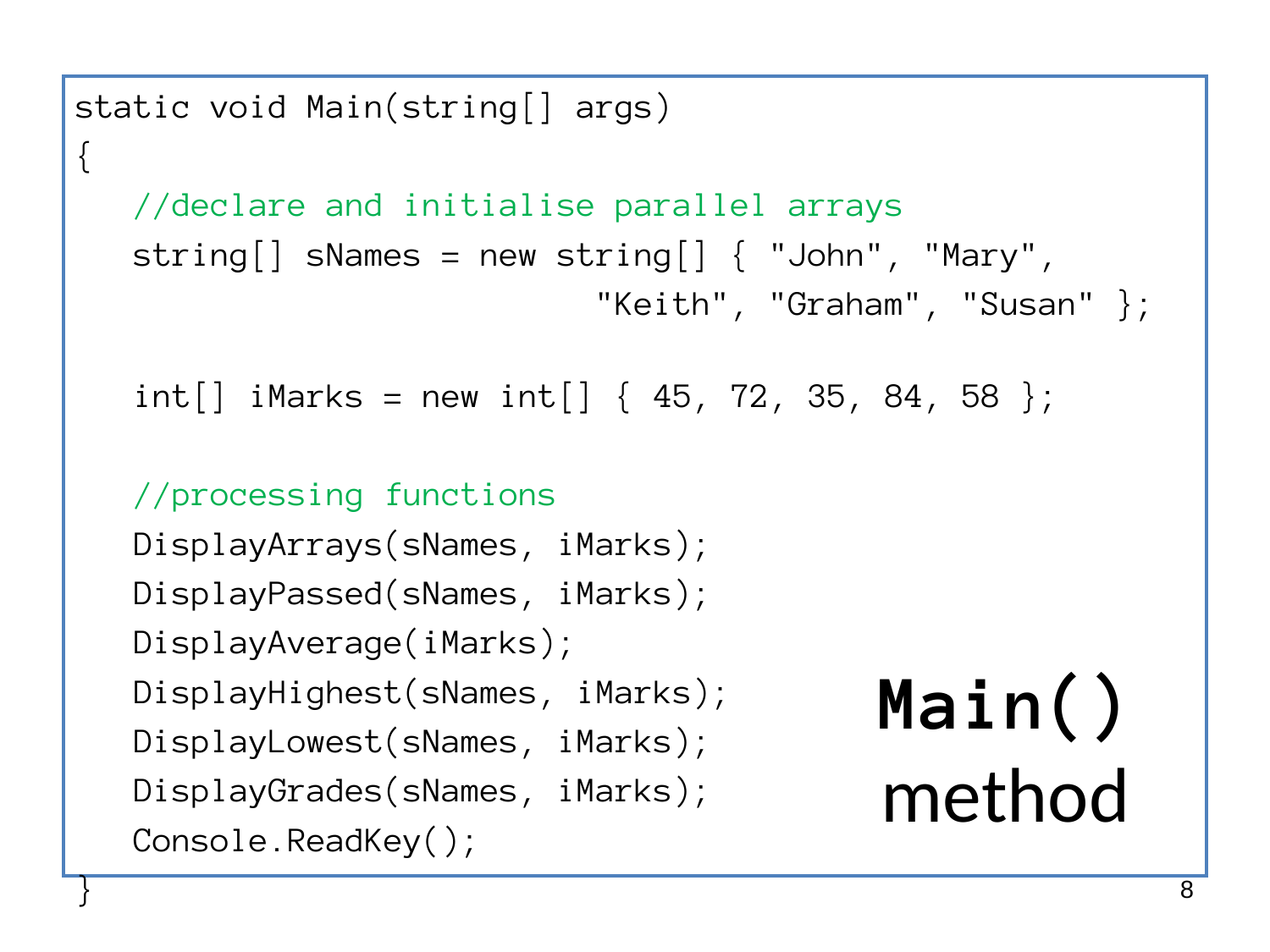

static void Main(string[] args)
{
   //declare and initialise parallel arrays
   string[] sNames = new string[] { "John", "Mary",
                           "Keith", "Graham", "Susan" };
   int[] iMarks = new int[] { 45, 72, 35, 84, 58 };

   //processing functions
   DisplayArrays(sNames, iMarks);
   DisplayPassed(sNames, iMarks);
   DisplayAverage(iMarks);
   DisplayHighest(sNames, iMarks);
   DisplayLowest(sNames, iMarks);
   DisplayGrades(sNames, iMarks);
   Console.ReadKey();
}

# Main() method
8